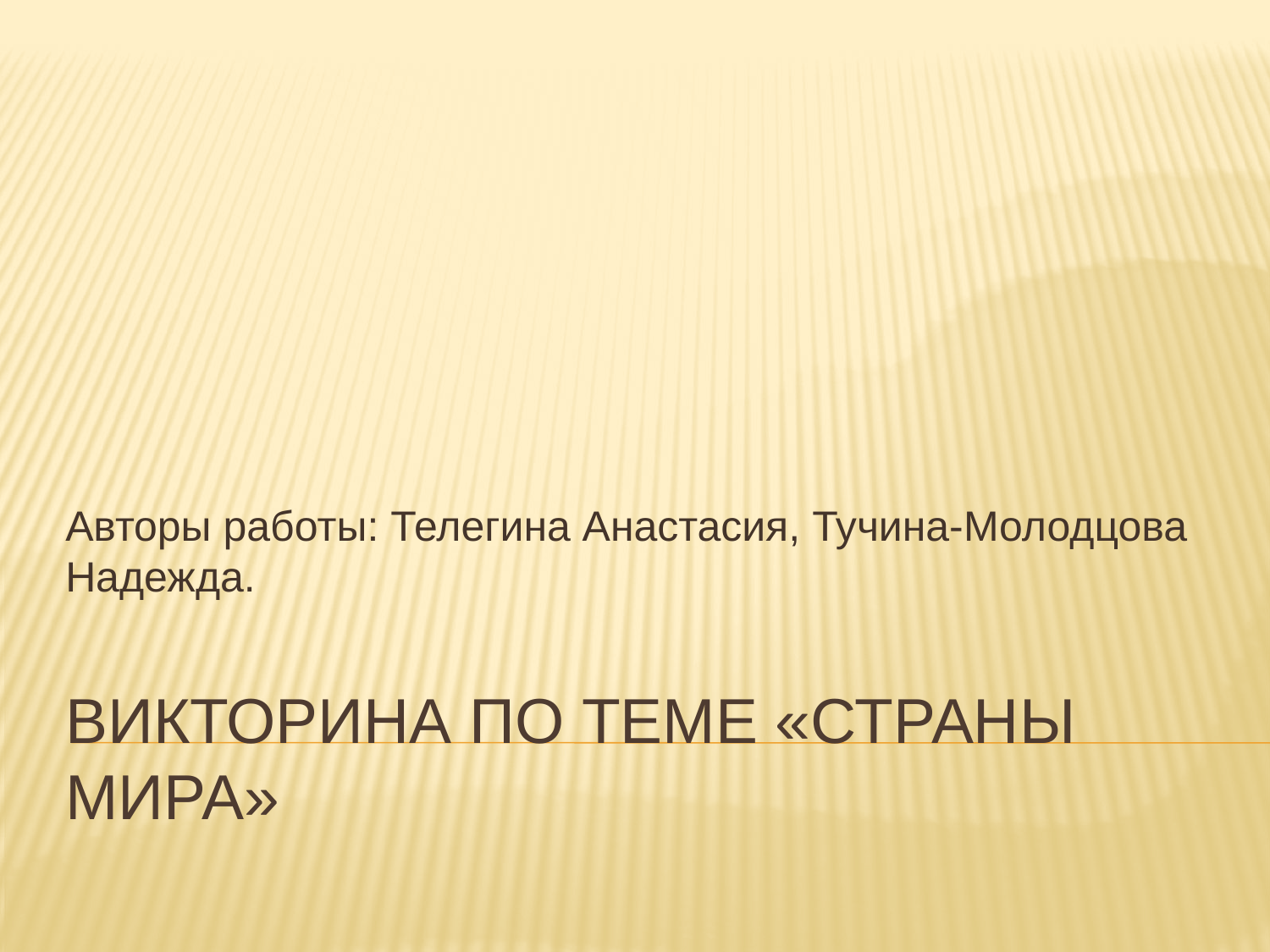

Авторы работы: Телегина Анастасия, Тучина-Молодцова Надежда.

# Викторина по теме «Страны мира»